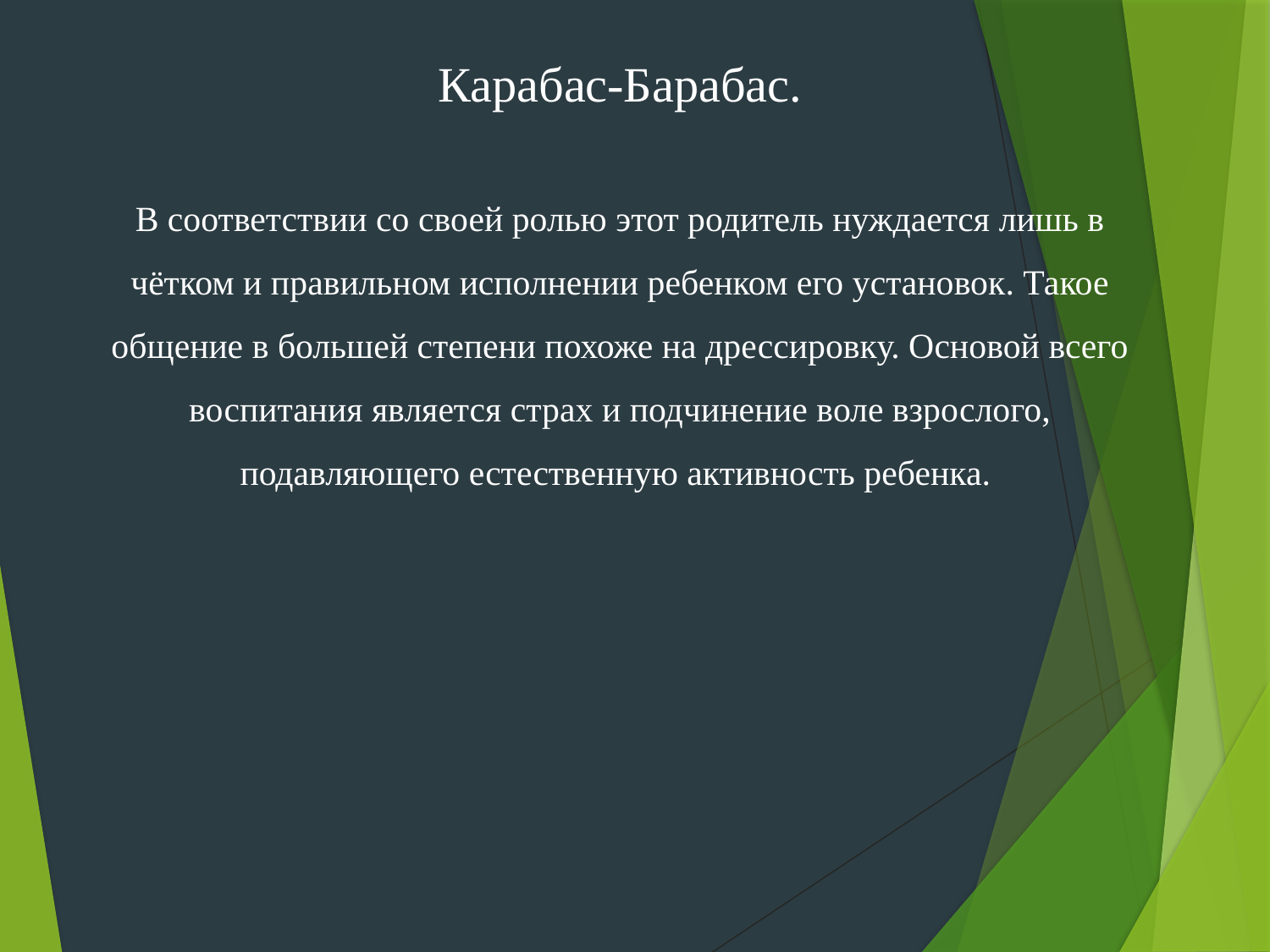

# Карабас-Барабас. В соответствии со своей ролью этот родитель нуждается лишь в чётком и правильном исполнении ребенком его установок. Такое общение в большей степени похоже на дрессировку. Основой всего воспитания является страх и подчинение воле взрослого, подавляющего естественную активность ребенка.